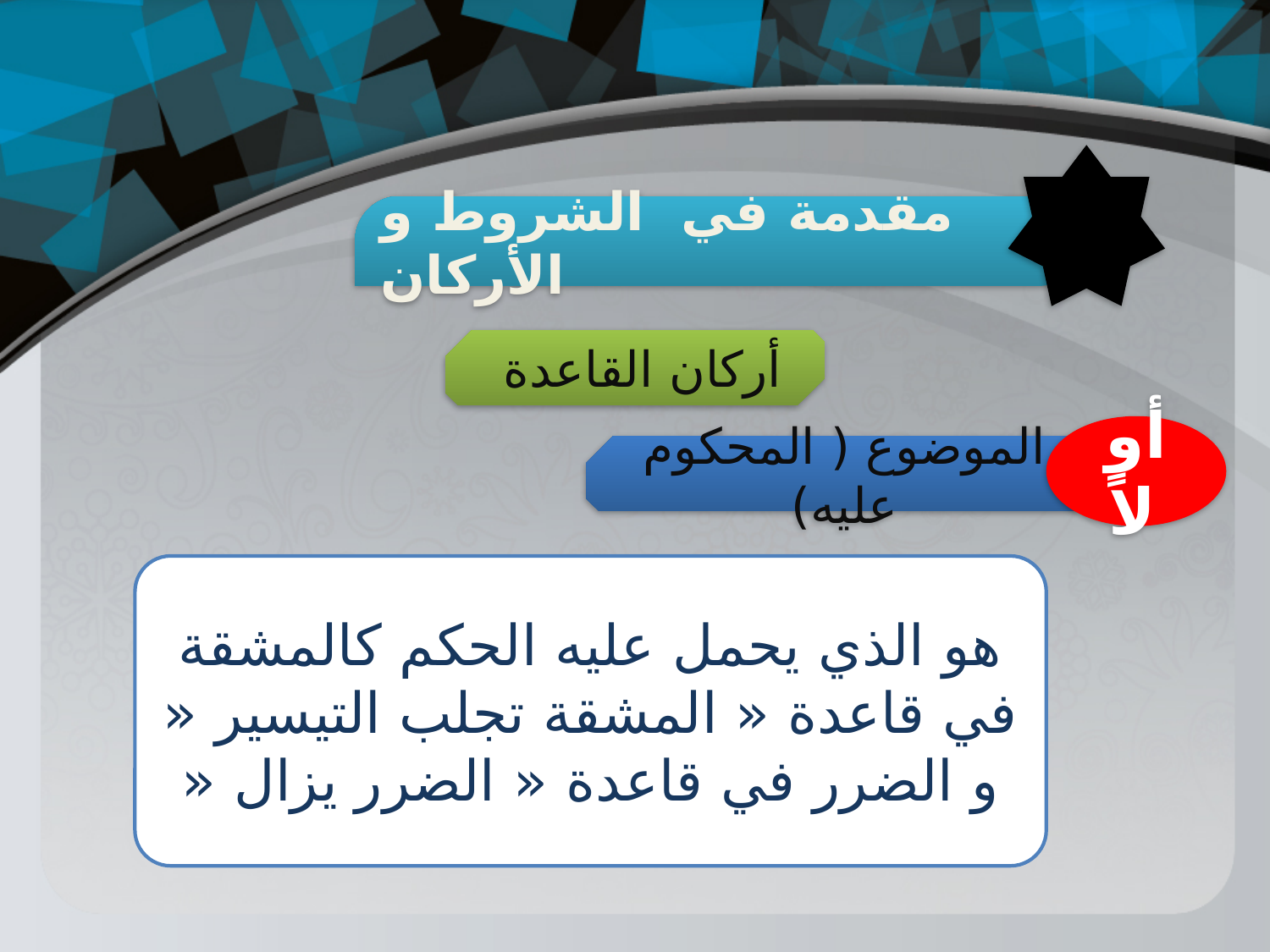

مقدمة في  الشروط و الأركان
أركان القاعدة
أولاً
الموضوع ( المحكوم عليه)
هو الذي يحمل عليه الحكم كالمشقة في قاعدة « المشقة تجلب التيسير « و الضرر في قاعدة « الضرر يزال «